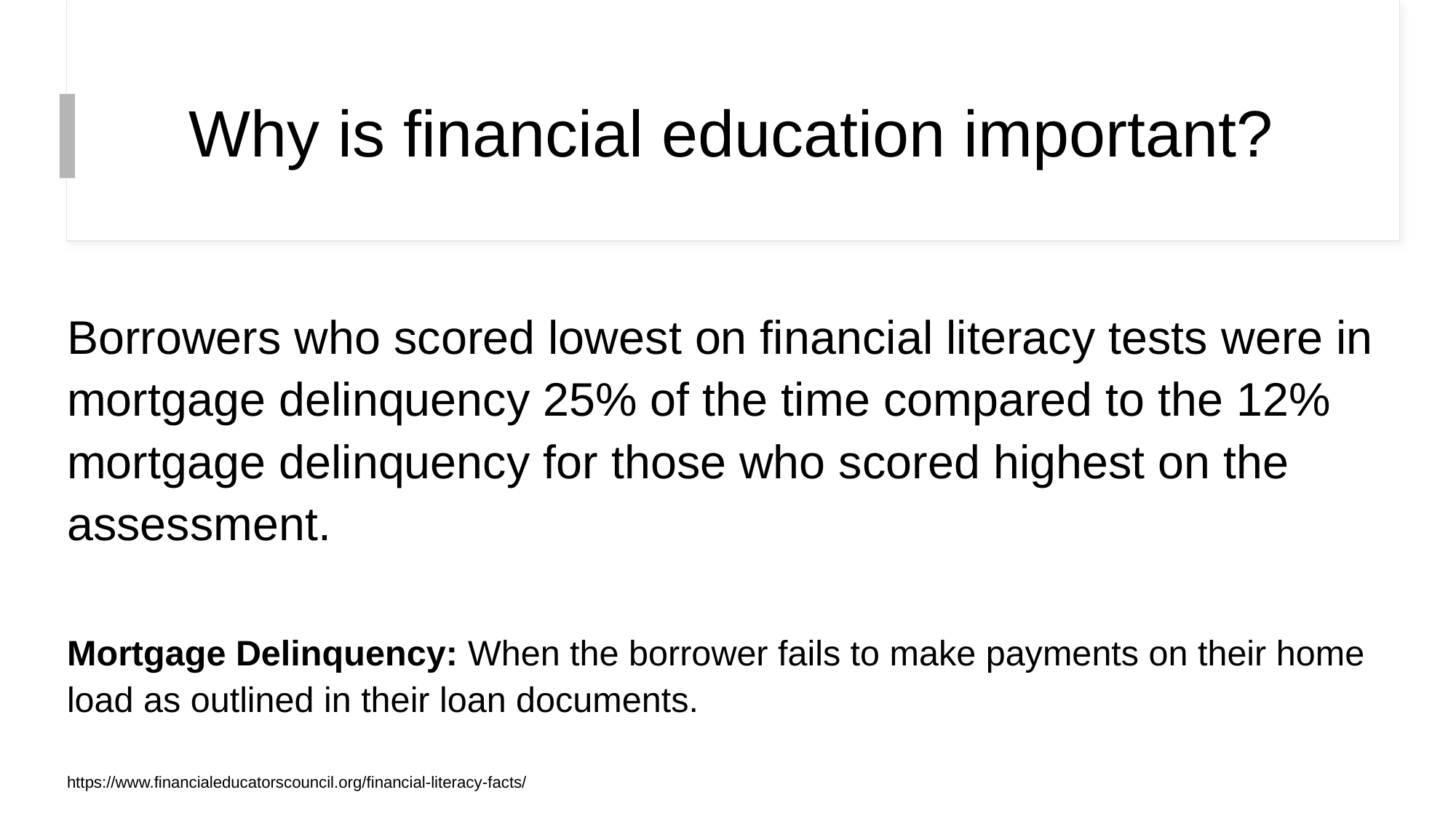

# Why is financial education important?
Borrowers who scored lowest on financial literacy tests were in mortgage delinquency 25% of the time compared to the 12% mortgage delinquency for those who scored highest on the assessment.

Mortgage Delinquency: When the borrower fails to make payments on their home load as outlined in their loan documents.

https://www.financialeducatorscouncil.org/financial-literacy-facts/